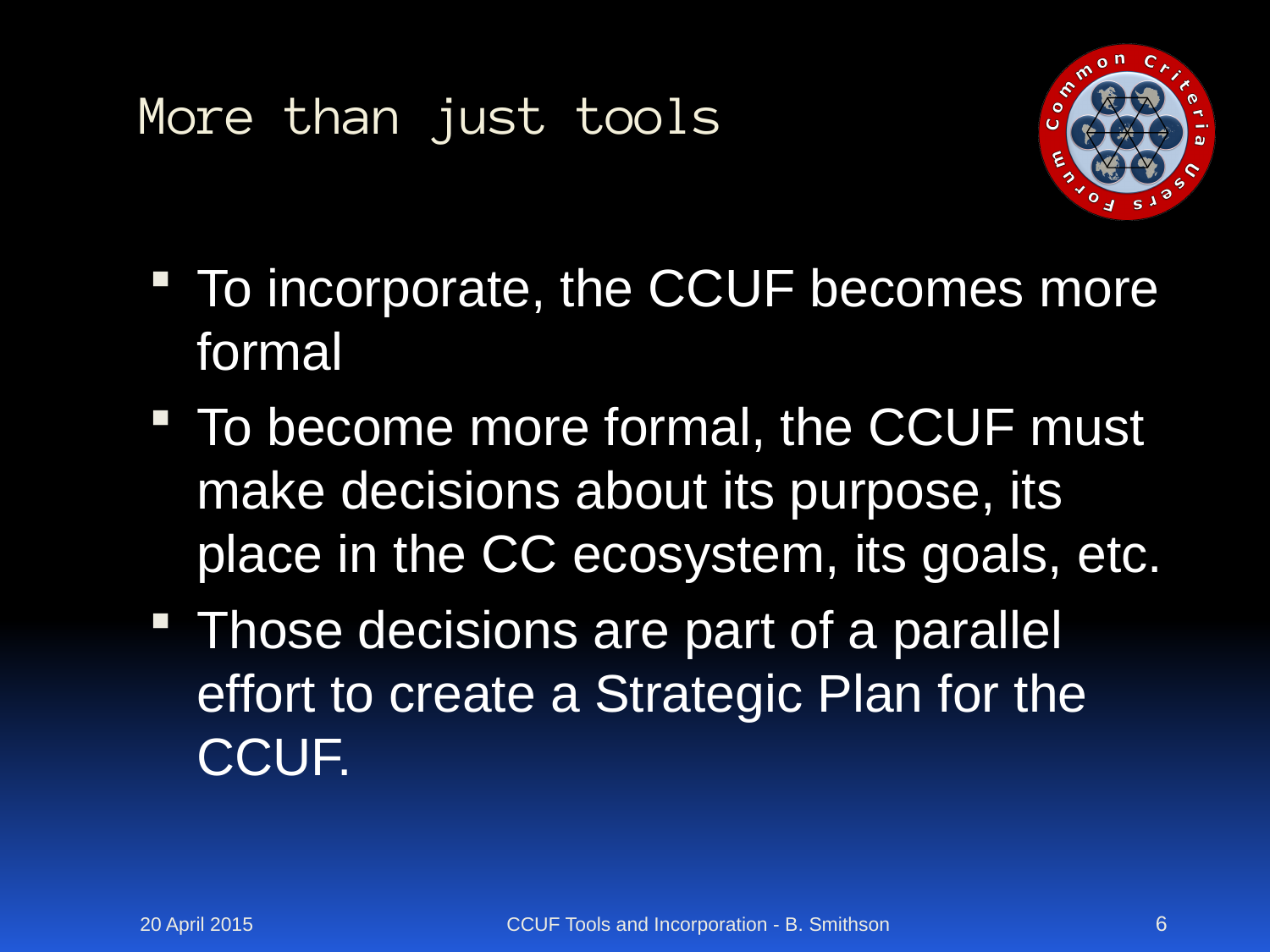

# More than just tools
To incorporate, the CCUF becomes more formal
To become more formal, the CCUF must make decisions about its purpose, its place in the CC ecosystem, its goals, etc.
Those decisions are part of a parallel effort to create a Strategic Plan for the CCUF.
20 April 2015
CCUF Tools and Incorporation - B. Smithson
6